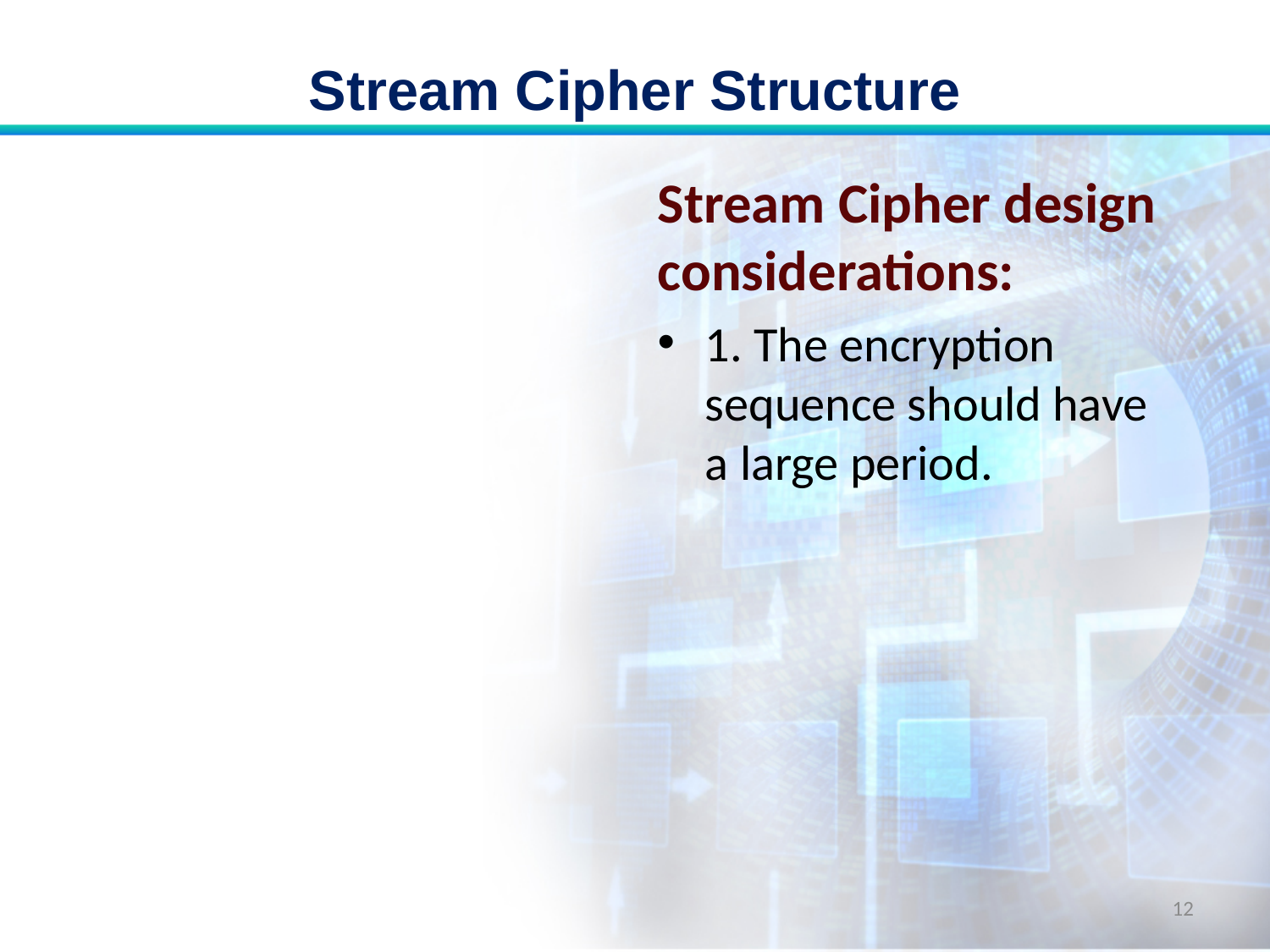

# Stream Cipher Structure
Stream Cipher design considerations:
1. The encryption sequence should have a large period.
12